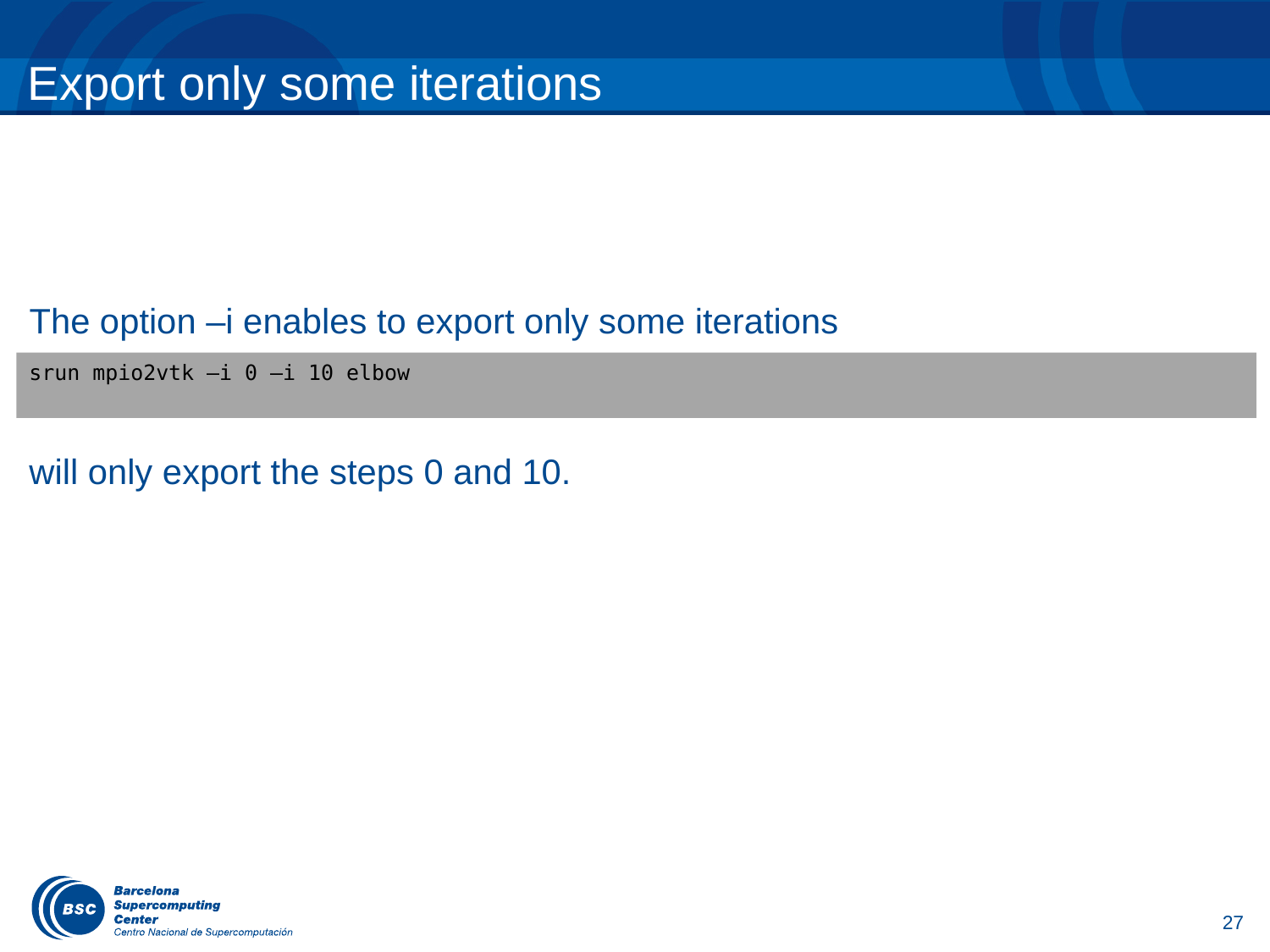

# Export only some iterations
The option –i enables to export only some iterations
srun mpio2vtk –i 0 –i 10 elbow
will only export the steps 0 and 10.

27